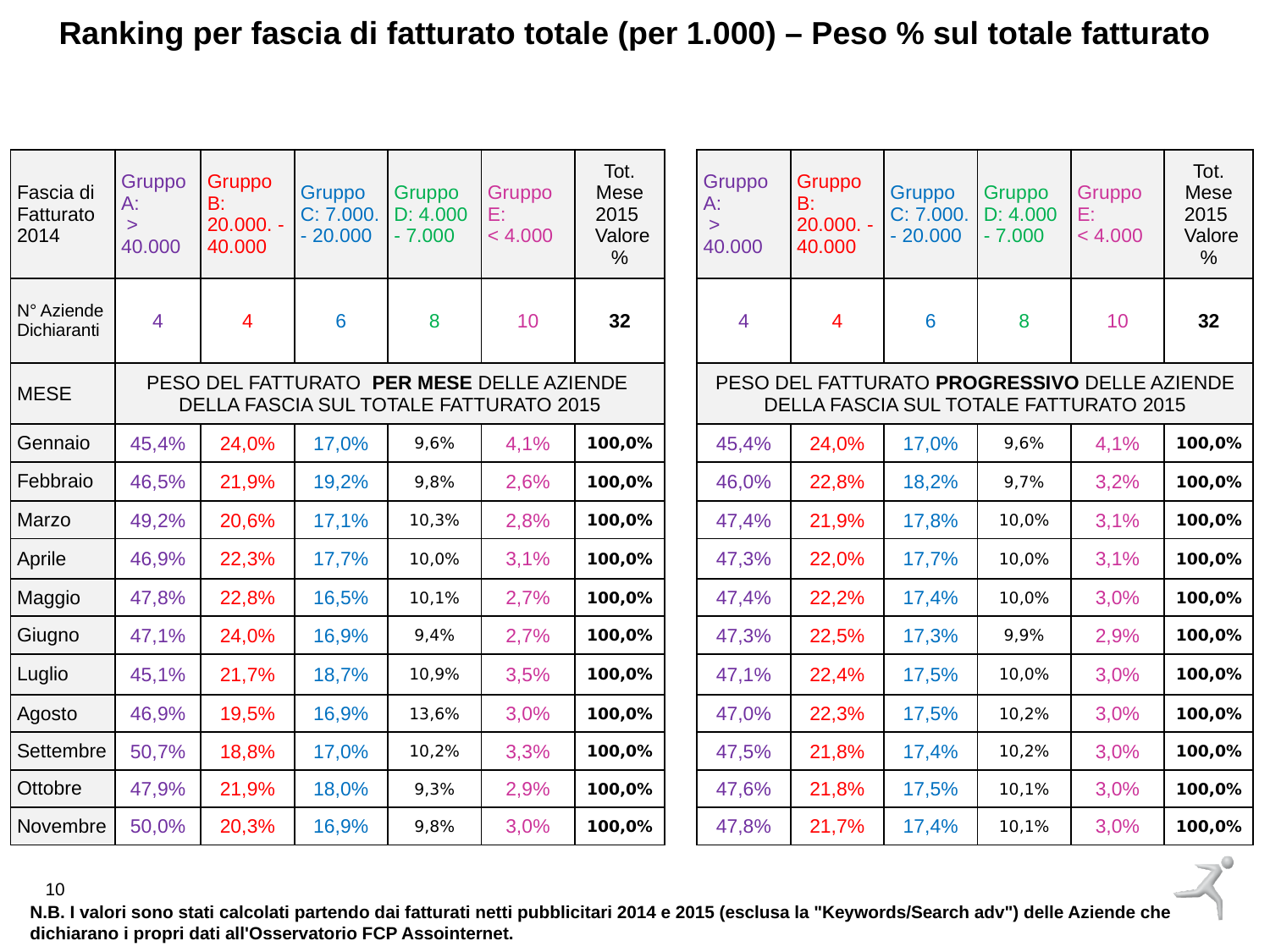

Ranking per fascia di fatturato totale (per 1.000) – Peso % sul totale fatturato

| Fascia di Fatturato 2014 | Gruppo A: > 40.000 | Gruppo B: 20.000. - 40.000 | Gruppo C: 7.000. - 20.000 | Gruppo D: 4.000 - 7.000 | Gruppo E: < 4.000 | Tot. Mese 2015 Valore % |  | Gruppo A: > 40.000 | Gruppo B: 20.000. - 40.000 | Gruppo C: 7.000. - 20.000 | Gruppo D: 4.000 - 7.000 | Gruppo E: < 4.000 | Tot. Mese 2015 Valore % |
| --- | --- | --- | --- | --- | --- | --- | --- | --- | --- | --- | --- | --- | --- |
| N° Aziende Dichiaranti | 4 | 4 | 6 | 8 | 10 | 32 |  | 4 | 4 | 6 | 8 | 10 | 32 |
| MESE | PESO DEL FATTURATO PER MESE DELLE AZIENDE DELLA FASCIA SUL TOTALE FATTURATO 2015 |  |  |  |  |  |  | PESO DEL FATTURATO PROGRESSIVO DELLE AZIENDE DELLA FASCIA SUL TOTALE FATTURATO 2015 |  |  |  |  |  |
| Gennaio | 45,4% | 24,0% | 17,0% | 9,6% | 4,1% | 100,0% |  | 45,4% | 24,0% | 17,0% | 9,6% | 4,1% | 100,0% |
| Febbraio | 46,5% | 21,9% | 19,2% | 9,8% | 2,6% | 100,0% |  | 46,0% | 22,8% | 18,2% | 9,7% | 3,2% | 100,0% |
| Marzo | 49,2% | 20,6% | 17,1% | 10,3% | 2,8% | 100,0% |  | 47,4% | 21,9% | 17,8% | 10,0% | 3,1% | 100,0% |
| Aprile | 46,9% | 22,3% | 17,7% | 10,0% | 3,1% | 100,0% |  | 47,3% | 22,0% | 17,7% | 10,0% | 3,1% | 100,0% |
| Maggio | 47,8% | 22,8% | 16,5% | 10,1% | 2,7% | 100,0% |  | 47,4% | 22,2% | 17,4% | 10,0% | 3,0% | 100,0% |
| Giugno | 47,1% | 24,0% | 16,9% | 9,4% | 2,7% | 100,0% |  | 47,3% | 22,5% | 17,3% | 9,9% | 2,9% | 100,0% |
| Luglio | 45,1% | 21,7% | 18,7% | 10,9% | 3,5% | 100,0% |  | 47,1% | 22,4% | 17,5% | 10,0% | 3,0% | 100,0% |
| Agosto | 46,9% | 19,5% | 16,9% | 13,6% | 3,0% | 100,0% |  | 47,0% | 22,3% | 17,5% | 10,2% | 3,0% | 100,0% |
| Settembre | 50,7% | 18,8% | 17,0% | 10,2% | 3,3% | 100,0% |  | 47,5% | 21,8% | 17,4% | 10,2% | 3,0% | 100,0% |
| Ottobre | 47,9% | 21,9% | 18,0% | 9,3% | 2,9% | 100,0% |  | 47,6% | 21,8% | 17,5% | 10,1% | 3,0% | 100,0% |
| Novembre | 50,0% | 20,3% | 16,9% | 9,8% | 3,0% | 100,0% |  | 47,8% | 21,7% | 17,4% | 10,1% | 3,0% | 100,0% |
N.B. I valori sono stati calcolati partendo dai fatturati netti pubblicitari 2014 e 2015 (esclusa la "Keywords/Search adv") delle Aziende che dichiarano i propri dati all'Osservatorio FCP Assointernet.